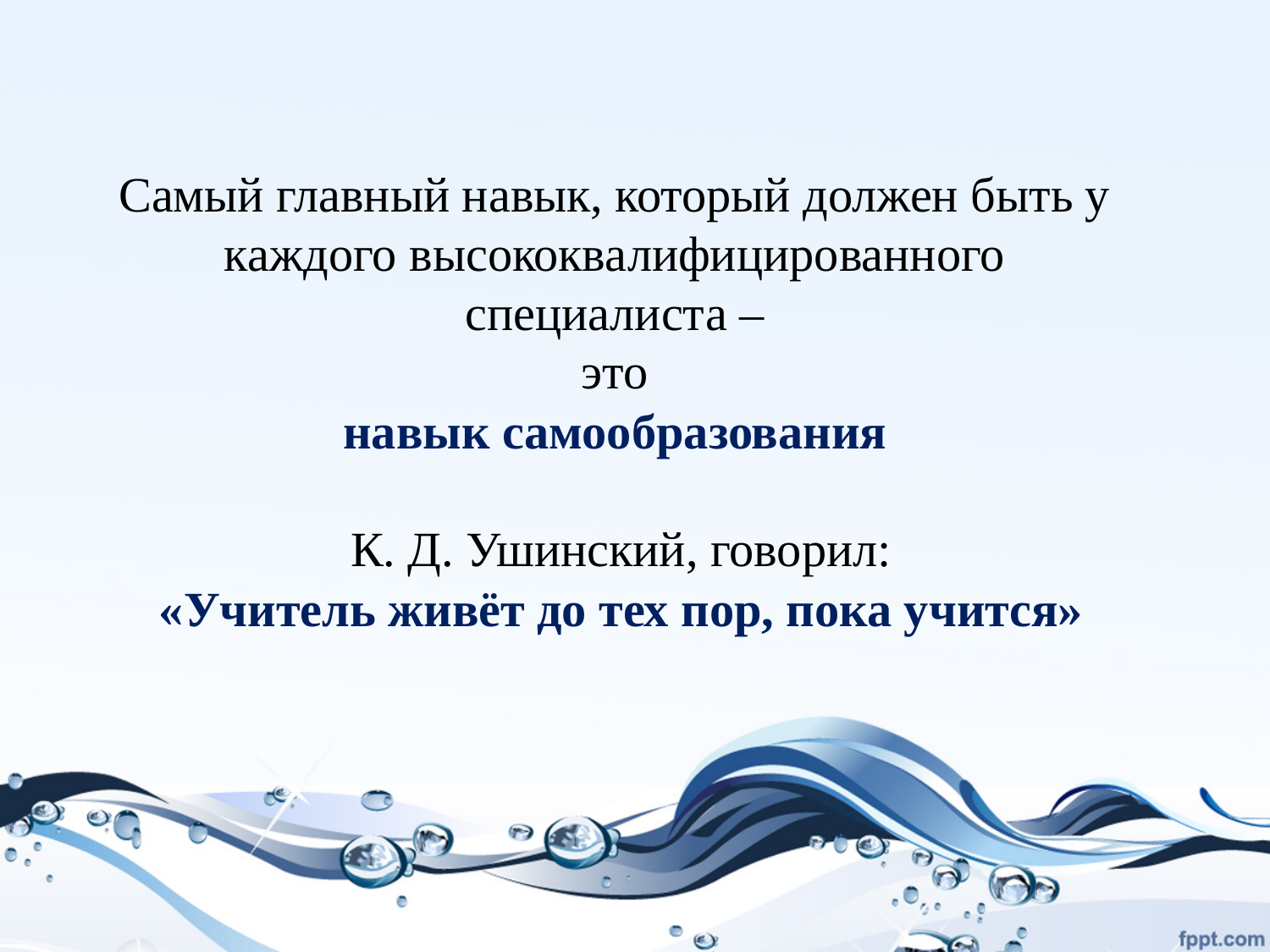

Самый главный навык, который должен быть у каждого высококвалифицированного специалиста –
 это
навык самообразования

 К. Д. Ушинский, говорил:
 «Учитель живёт до тех пор, пока учится»